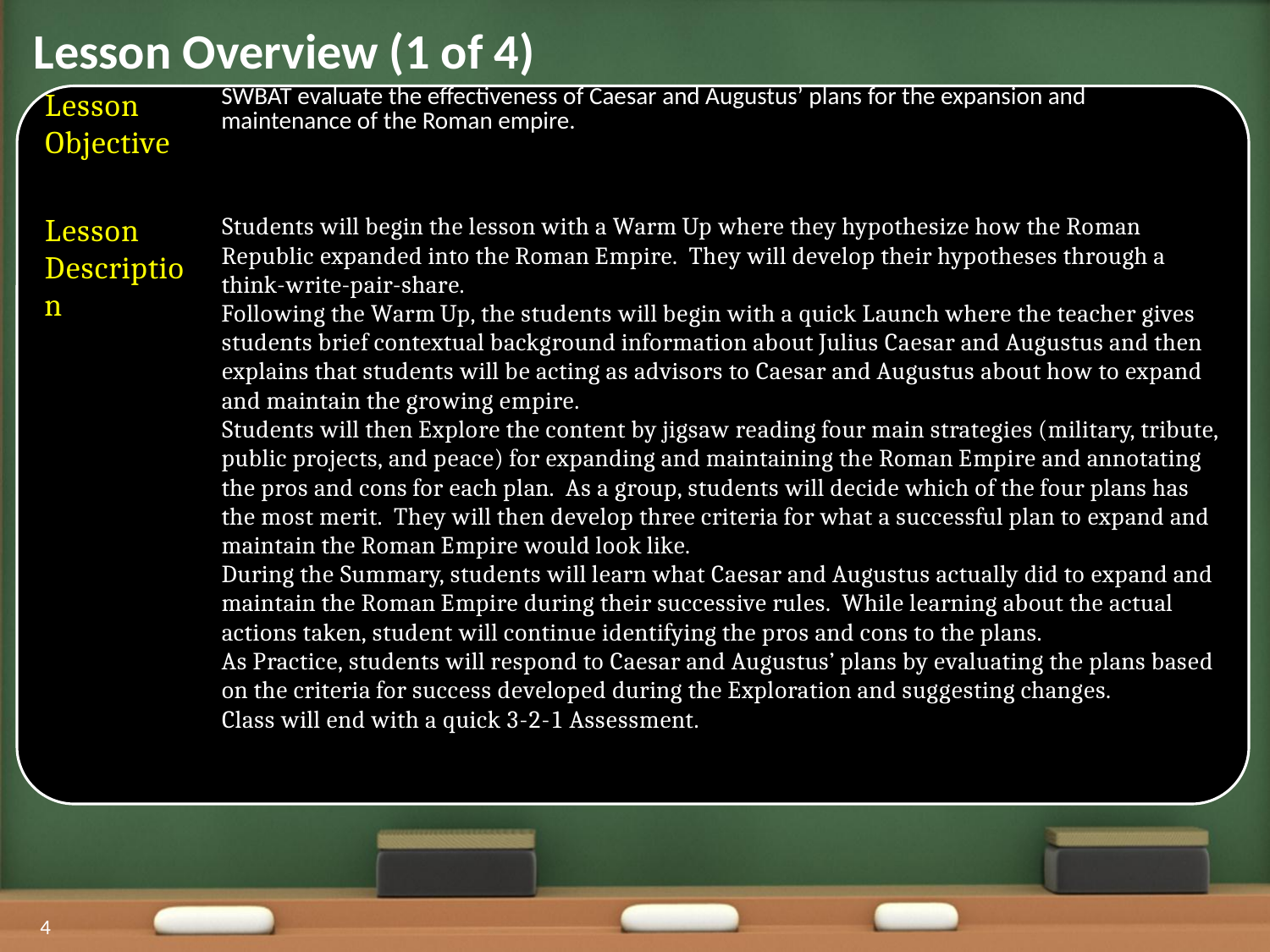

Lesson Overview (1 of 4)

| Lesson Objective | SWBAT evaluate the effectiveness of Caesar and Augustus’ plans for the expansion and maintenance of the Roman empire. |
| --- | --- |
| Lesson Description | Students will begin the lesson with a Warm Up where they hypothesize how the Roman Republic expanded into the Roman Empire. They will develop their hypotheses through a think-write-pair-share. Following the Warm Up, the students will begin with a quick Launch where the teacher gives students brief contextual background information about Julius Caesar and Augustus and then explains that students will be acting as advisors to Caesar and Augustus about how to expand and maintain the growing empire. Students will then Explore the content by jigsaw reading four main strategies (military, tribute, public projects, and peace) for expanding and maintaining the Roman Empire and annotating the pros and cons for each plan. As a group, students will decide which of the four plans has the most merit. They will then develop three criteria for what a successful plan to expand and maintain the Roman Empire would look like. During the Summary, students will learn what Caesar and Augustus actually did to expand and maintain the Roman Empire during their successive rules. While learning about the actual actions taken, student will continue identifying the pros and cons to the plans. As Practice, students will respond to Caesar and Augustus’ plans by evaluating the plans based on the criteria for success developed during the Exploration and suggesting changes. Class will end with a quick 3-2-1 Assessment. |
4